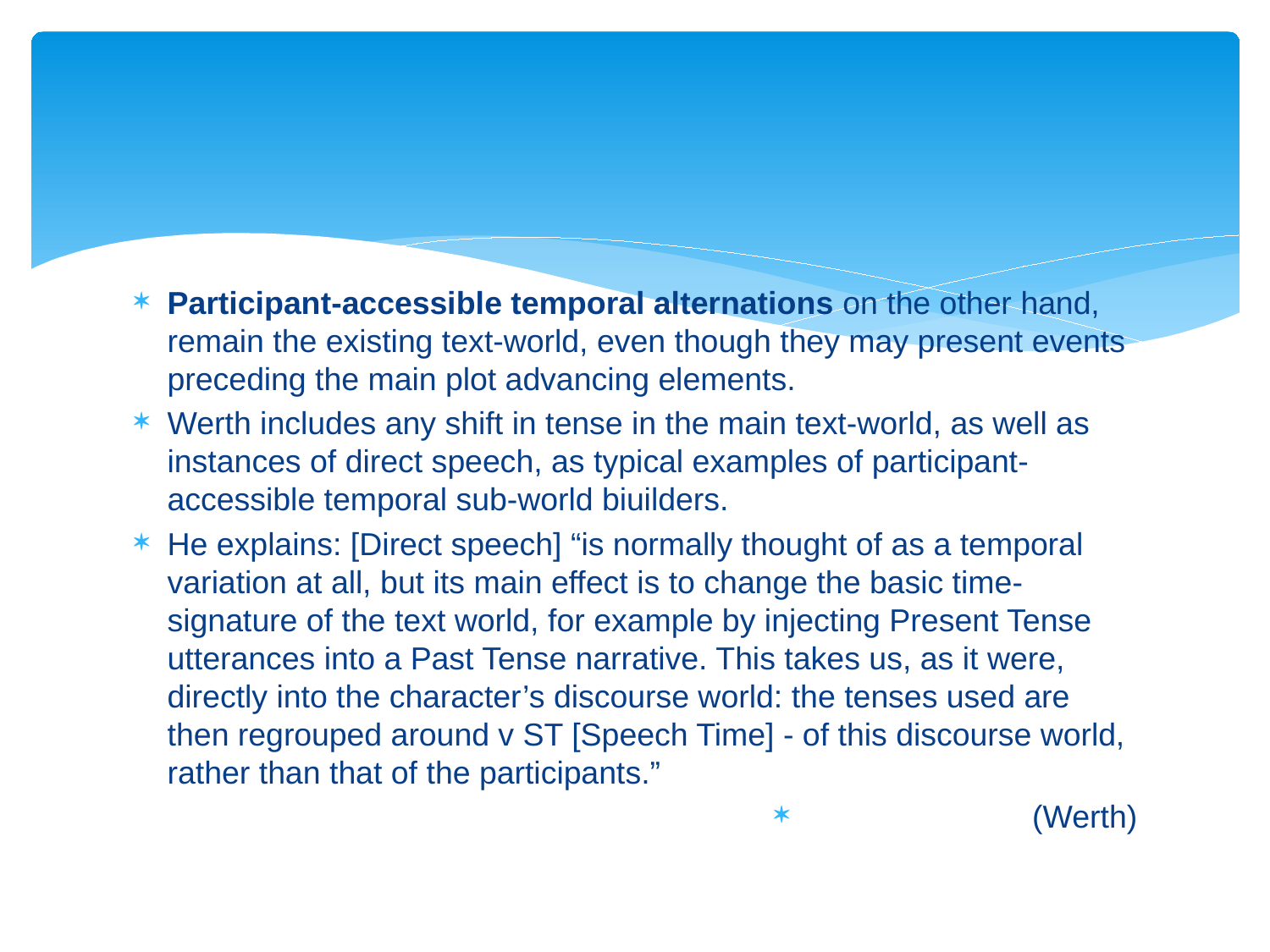

#
Participant-accessible temporal alternations on the other hand, remain the existing text-world, even though they may present events preceding the main plot advancing elements.
Werth includes any shift in tense in the main text-world, as well as instances of direct speech, as typical examples of participant-accessible temporal sub-world biuilders.
He explains: [Direct speech] “is normally thought of as a temporal variation at all, but its main effect is to change the basic time-signature of the text world, for example by injecting Present Tense utterances into a Past Tense narrative. This takes us, as it were, directly into the character’s discourse world: the tenses used are then regrouped around v ST [Speech Time] - of this discourse world, rather than that of the participants.”
(Werth)